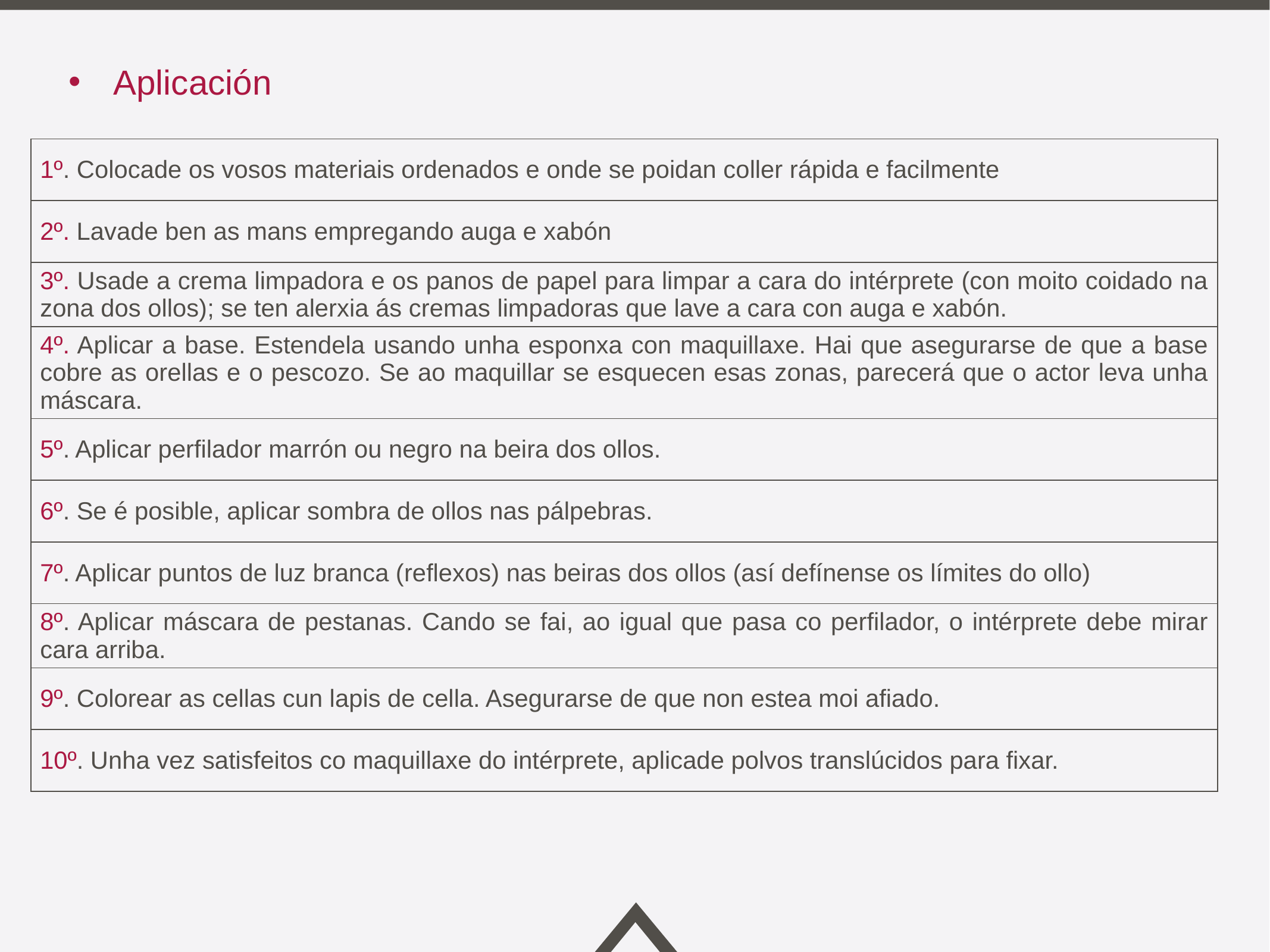

Aplicación
| 1º. Colocade os vosos materiais ordenados e onde se poidan coller rápida e facilmente |
| --- |
| 2º. Lavade ben as mans empregando auga e xabón |
| 3º. Usade a crema limpadora e os panos de papel para limpar a cara do intérprete (con moito coidado na zona dos ollos); se ten alerxia ás cremas limpadoras que lave a cara con auga e xabón. |
| 4º. Aplicar a base. Estendela usando unha esponxa con maquillaxe. Hai que asegurarse de que a base cobre as orellas e o pescozo. Se ao maquillar se esquecen esas zonas, parecerá que o actor leva unha máscara. |
| 5º. Aplicar perfilador marrón ou negro na beira dos ollos. |
| 6º. Se é posible, aplicar sombra de ollos nas pálpebras. |
| 7º. Aplicar puntos de luz branca (reflexos) nas beiras dos ollos (así defínense os límites do ollo) |
| 8º. Aplicar máscara de pestanas. Cando se fai, ao igual que pasa co perfilador, o intérprete debe mirar cara arriba. |
| 9º. Colorear as cellas cun lapis de cella. Asegurarse de que non estea moi afiado. |
| 10º. Unha vez satisfeitos co maquillaxe do intérprete, aplicade polvos translúcidos para fixar. |